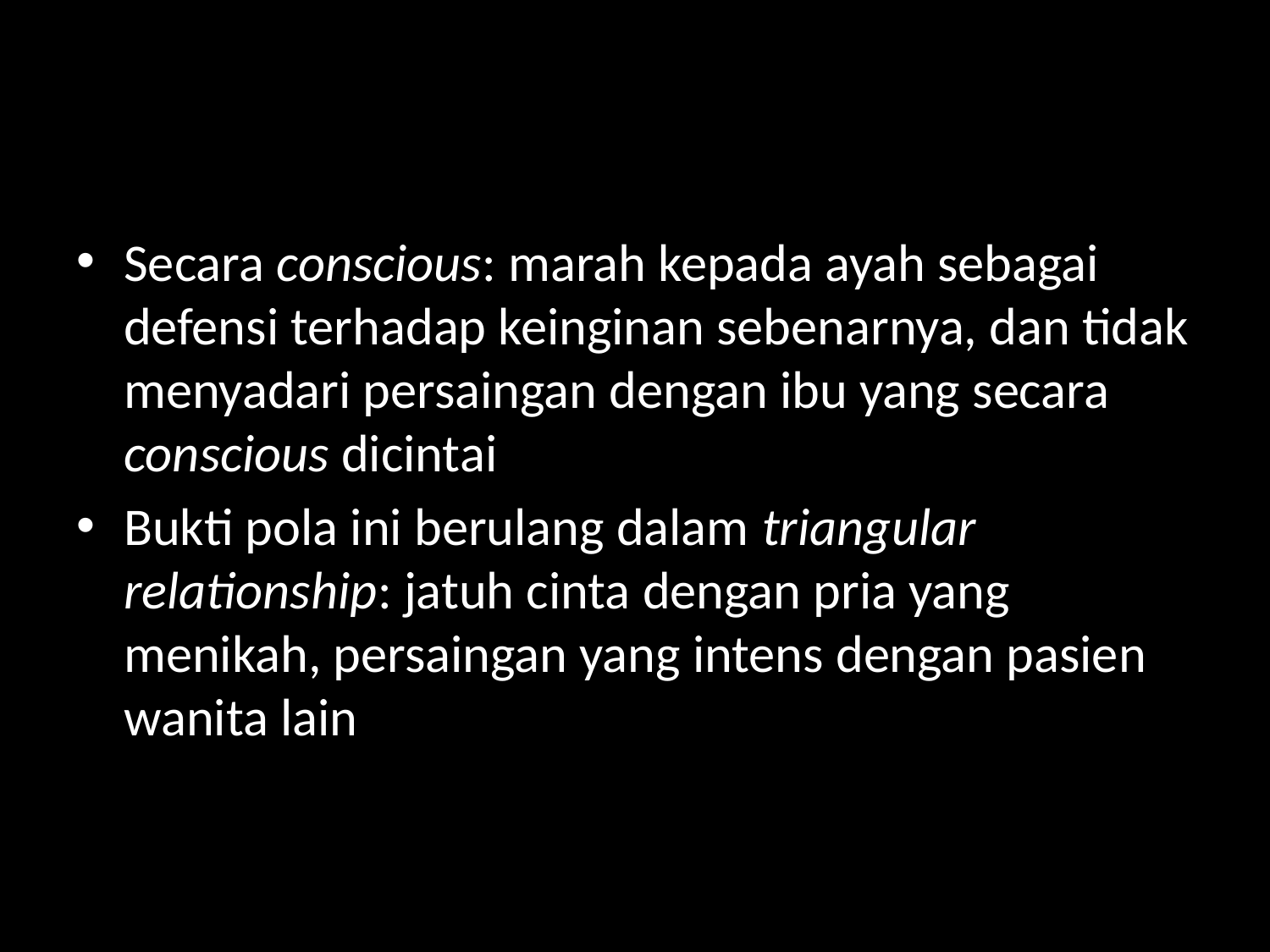

#
Secara conscious: marah kepada ayah sebagai defensi terhadap keinginan sebenarnya, dan tidak menyadari persaingan dengan ibu yang secara conscious dicintai
Bukti pola ini berulang dalam triangular relationship: jatuh cinta dengan pria yang menikah, persaingan yang intens dengan pasien wanita lain